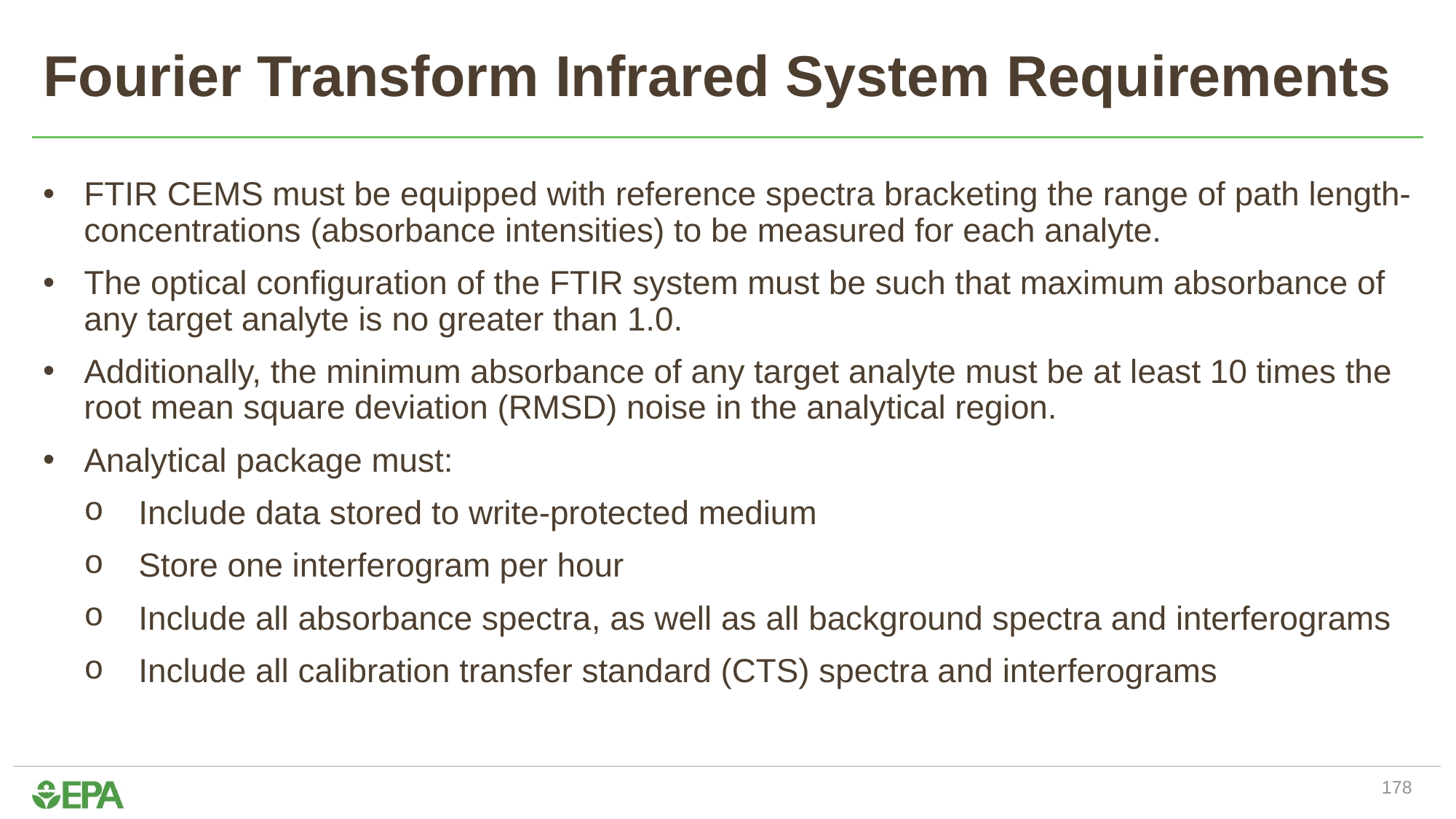

# Fourier Transform Infrared System Requirements
FTIR CEMS must be equipped with reference spectra bracketing the range of path length-concentrations (absorbance intensities) to be measured for each analyte.
The optical configuration of the FTIR system must be such that maximum absorbance of any target analyte is no greater than 1.0.
Additionally, the minimum absorbance of any target analyte must be at least 10 times the root mean square deviation (RMSD) noise in the analytical region.
Analytical package must:
Include data stored to write-protected medium
Store one interferogram per hour
Include all absorbance spectra, as well as all background spectra and interferograms
Include all calibration transfer standard (CTS) spectra and interferograms

178